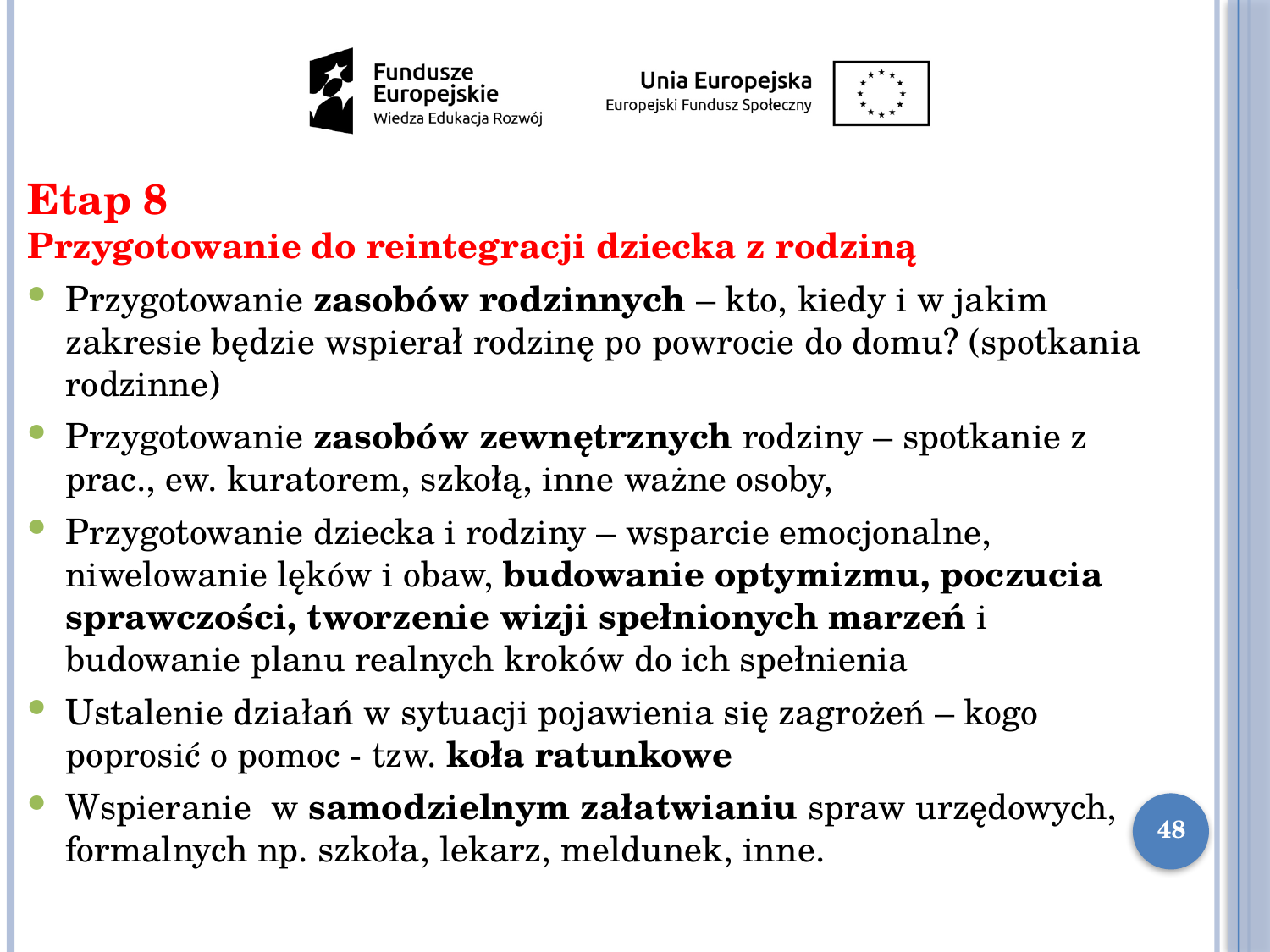

Etap 8
Przygotowanie do reintegracji dziecka z rodziną
Przygotowanie zasobów rodzinnych – kto, kiedy i w jakim zakresie będzie wspierał rodzinę po powrocie do domu? (spotkania rodzinne)
Przygotowanie zasobów zewnętrznych rodziny – spotkanie z prac., ew. kuratorem, szkołą, inne ważne osoby,
Przygotowanie dziecka i rodziny – wsparcie emocjonalne, niwelowanie lęków i obaw, budowanie optymizmu, poczucia sprawczości, tworzenie wizji spełnionych marzeń i budowanie planu realnych kroków do ich spełnienia
Ustalenie działań w sytuacji pojawienia się zagrożeń – kogo poprosić o pomoc - tzw. koła ratunkowe
Wspieranie  w samodzielnym załatwianiu spraw urzędowych, formalnych np. szkoła, lekarz, meldunek, inne.

48